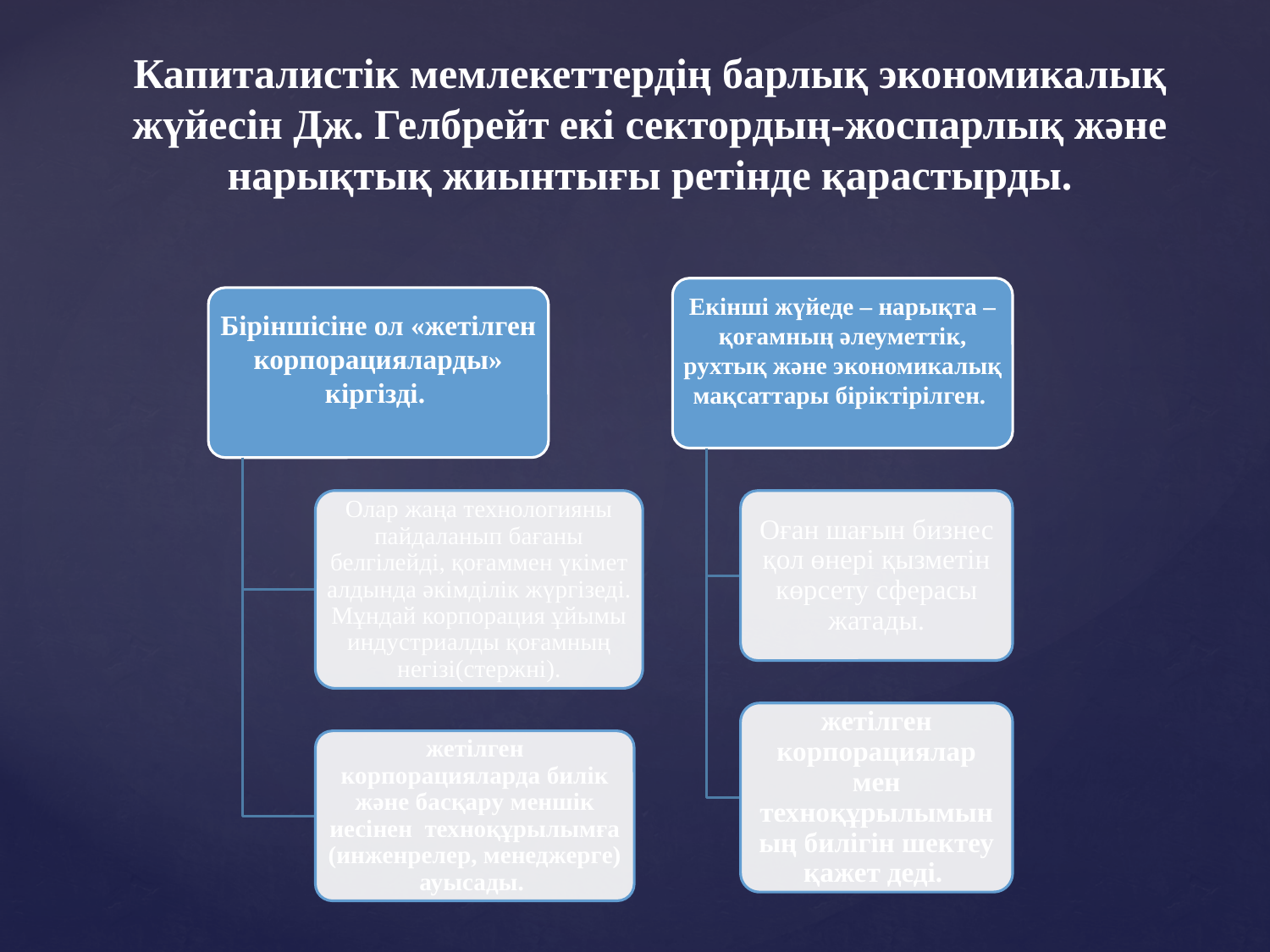

Капиталистік мемлекеттердің барлық экономикалық жүйесін Дж. Гелбрейт екі сектордың-жоспарлық және нарықтық жиынтығы ретінде қарастырды.
Біріншісіне ол «жетілген корпорацияларды» кіргізді.

Олар жаңа технологияны пайдаланып бағаны белгілейді, қоғаммен үкімет алдында әкімділік жүргізеді. Мұндай корпорация ұйымы индустриалды қоғамның негізі(стержні).
жетілген корпорацияларда билік және басқару меншік иесінен  техноқұрылымға (инженрелер, менеджерге) ауысады.
Екінші жүйеде – нарықта – қоғамның әлеуметтік, рухтық және экономикалық мақсаттары біріктірілген.

Оған шағын бизнес қол өнері қызметін көрсету сферасы жатады.
жетілген корпорациялар мен техноқұрылымының билігін шектеу қажет деді.